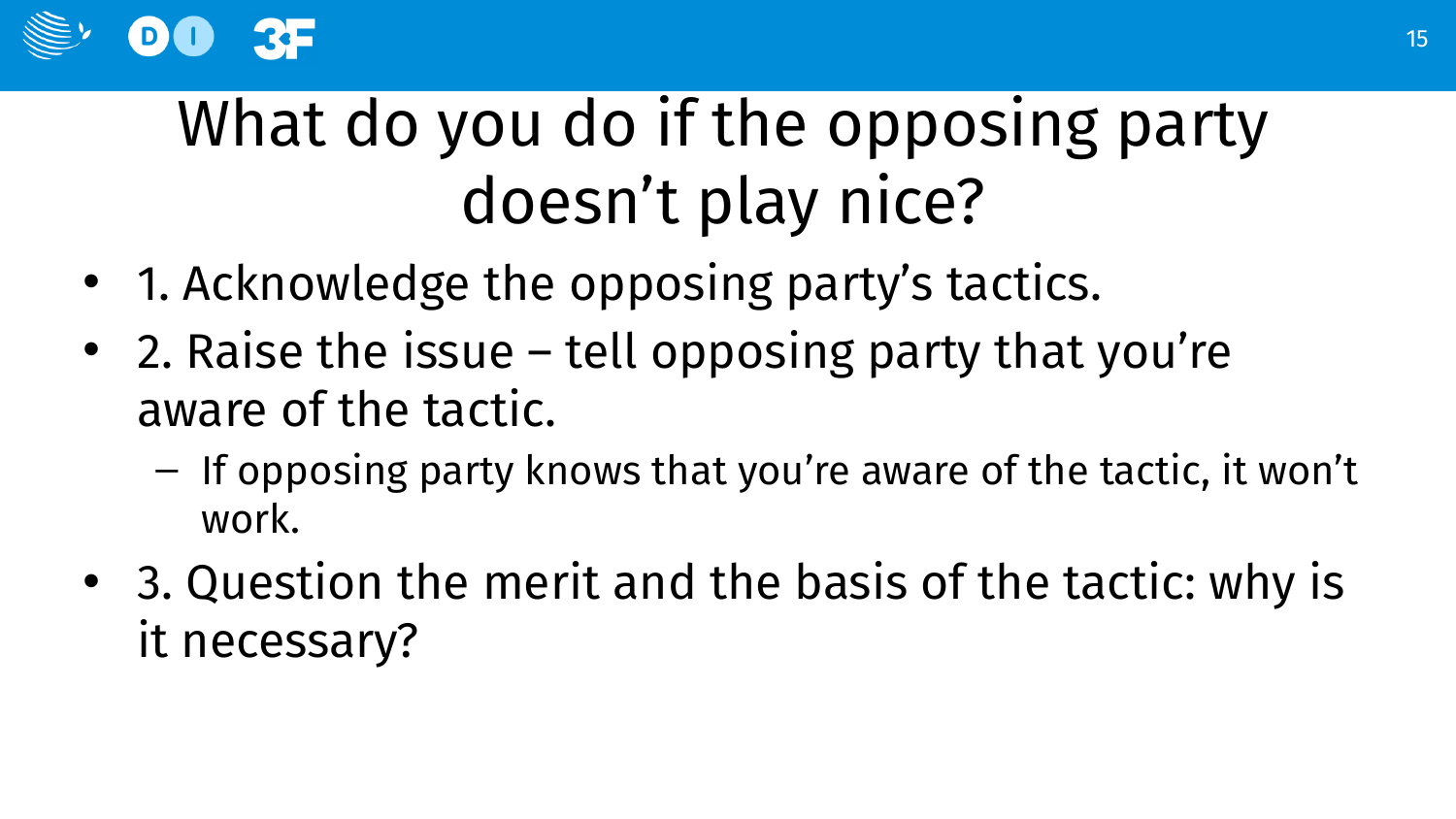

15
# What do you do if the opposing party doesn’t play nice?
1. Acknowledge the opposing party’s tactics.
2. Raise the issue – tell opposing party that you’re aware of the tactic.
If opposing party knows that you’re aware of the tactic, it won’t work.
3. Question the merit and the basis of the tactic: why is it necessary?